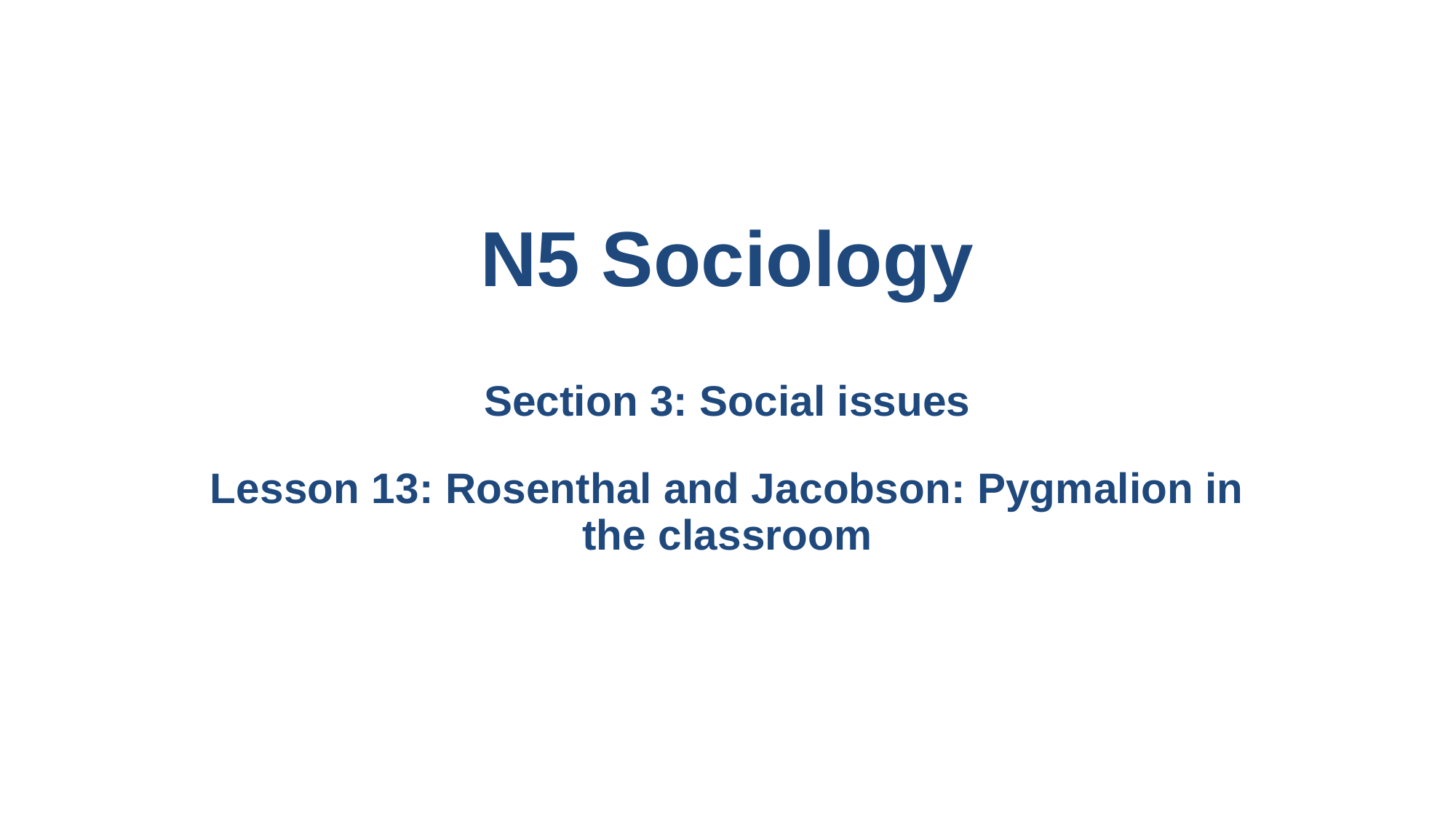

# N5 Sociology Section 3: Social issues Lesson 13: Rosenthal and Jacobson: Pygmalion in the classroom